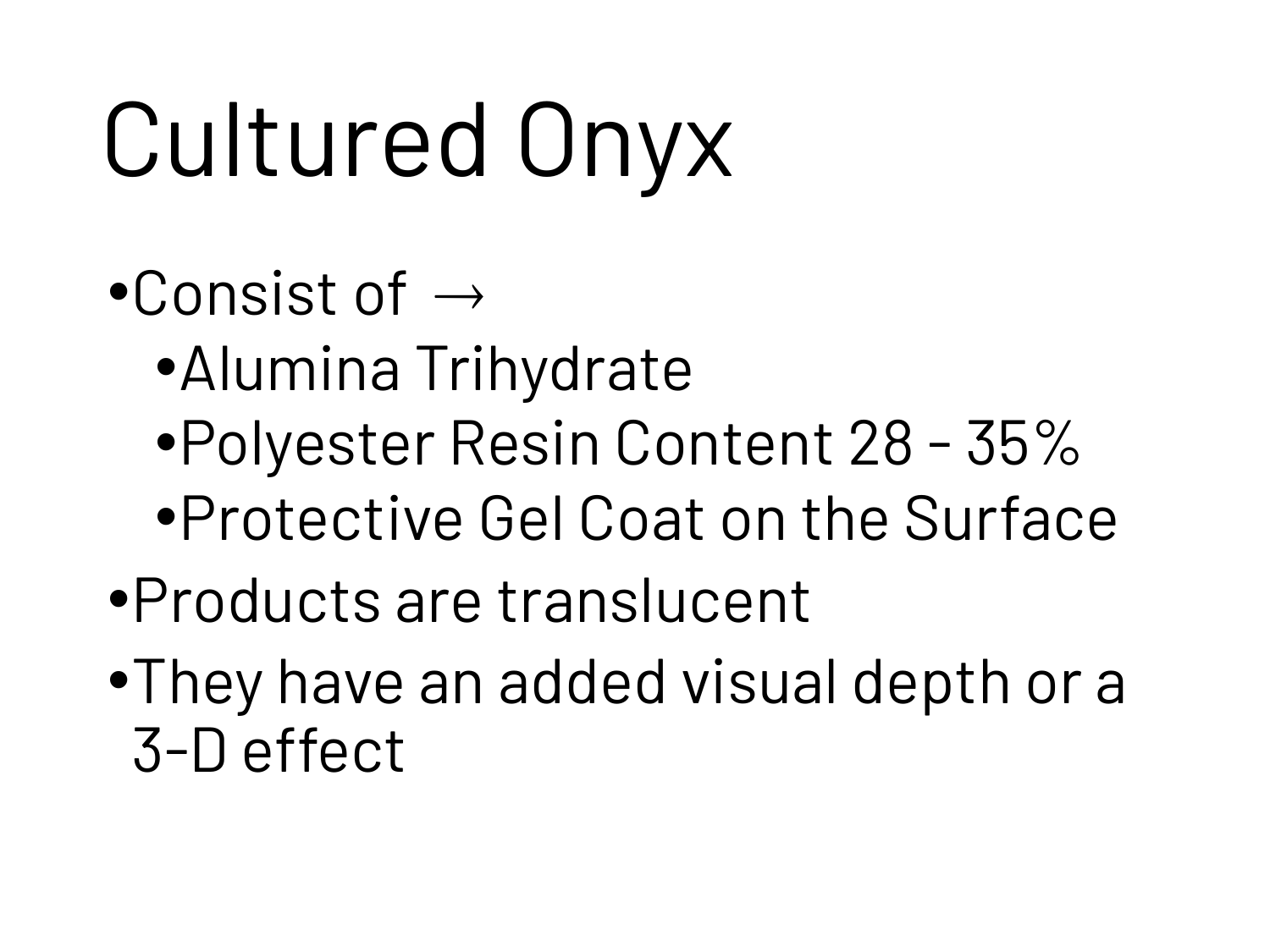

# Cultured Onyx
Consist of  →
Alumina Trihydrate
Polyester Resin Content 28 - 35%
Protective Gel Coat on the Surface
Products are translucent
They have an added visual depth or a 3-D effect